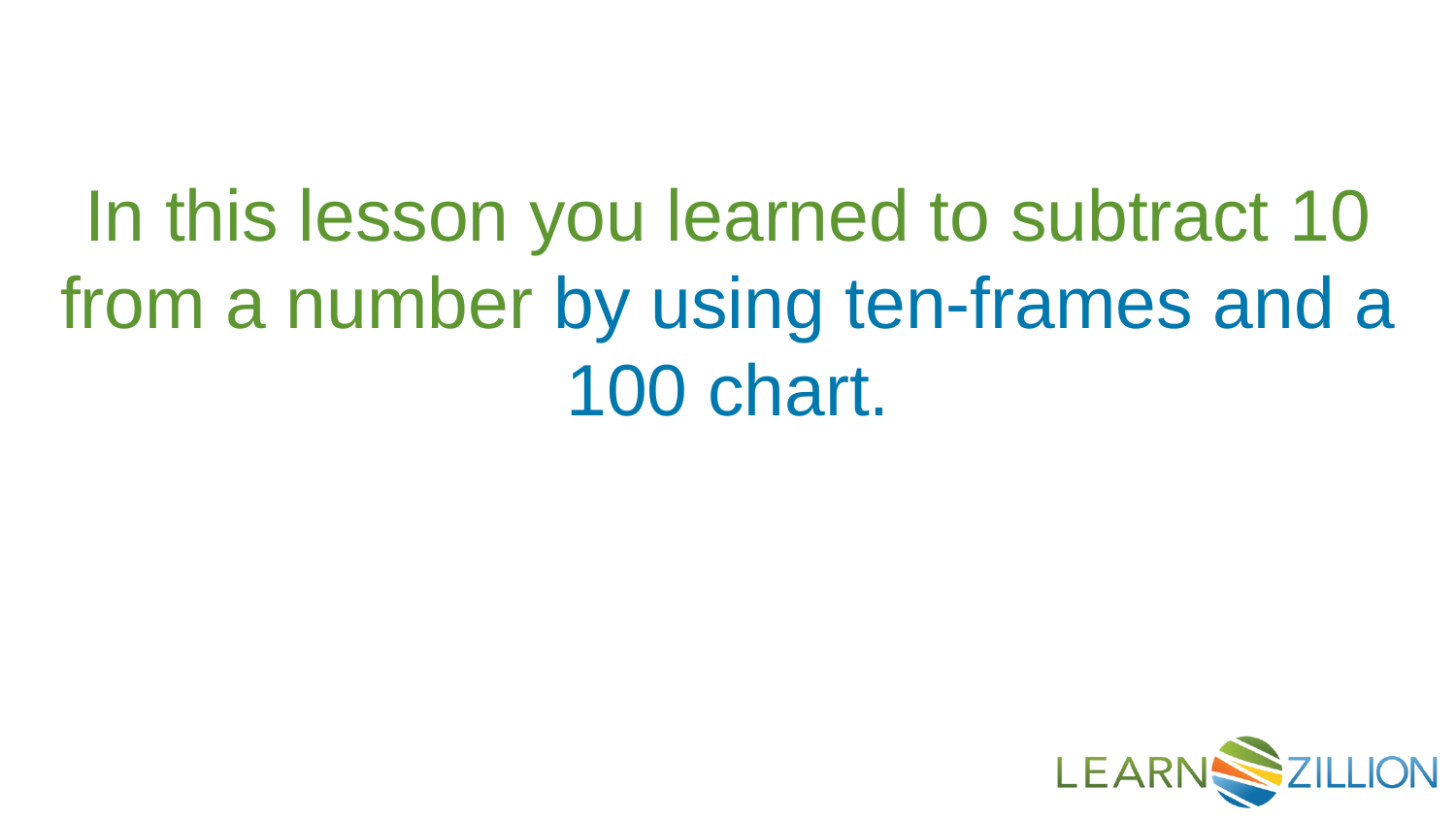

In this lesson you learned to subtract 10 from a number by using ten-frames and a 100 chart.